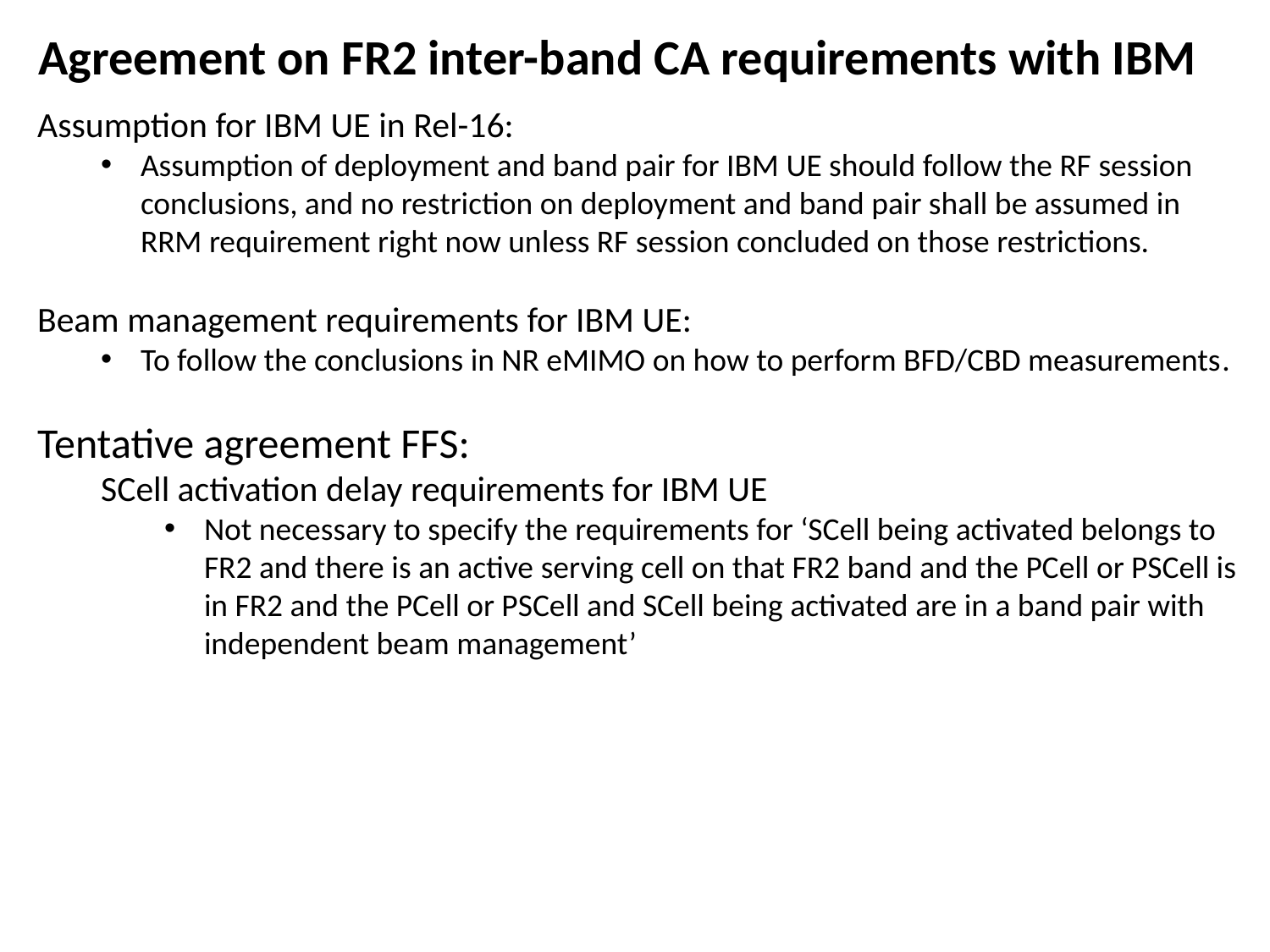

# Agreement on FR2 inter-band CA requirements with IBM
Assumption for IBM UE in Rel-16:
Assumption of deployment and band pair for IBM UE should follow the RF session conclusions, and no restriction on deployment and band pair shall be assumed in RRM requirement right now unless RF session concluded on those restrictions.

Beam management requirements for IBM UE:
To follow the conclusions in NR eMIMO on how to perform BFD/CBD measurements.

Tentative agreement FFS:
SCell activation delay requirements for IBM UE
Not necessary to specify the requirements for ‘SCell being activated belongs to FR2 and there is an active serving cell on that FR2 band and the PCell or PSCell is in FR2 and the PCell or PSCell and SCell being activated are in a band pair with independent beam management’